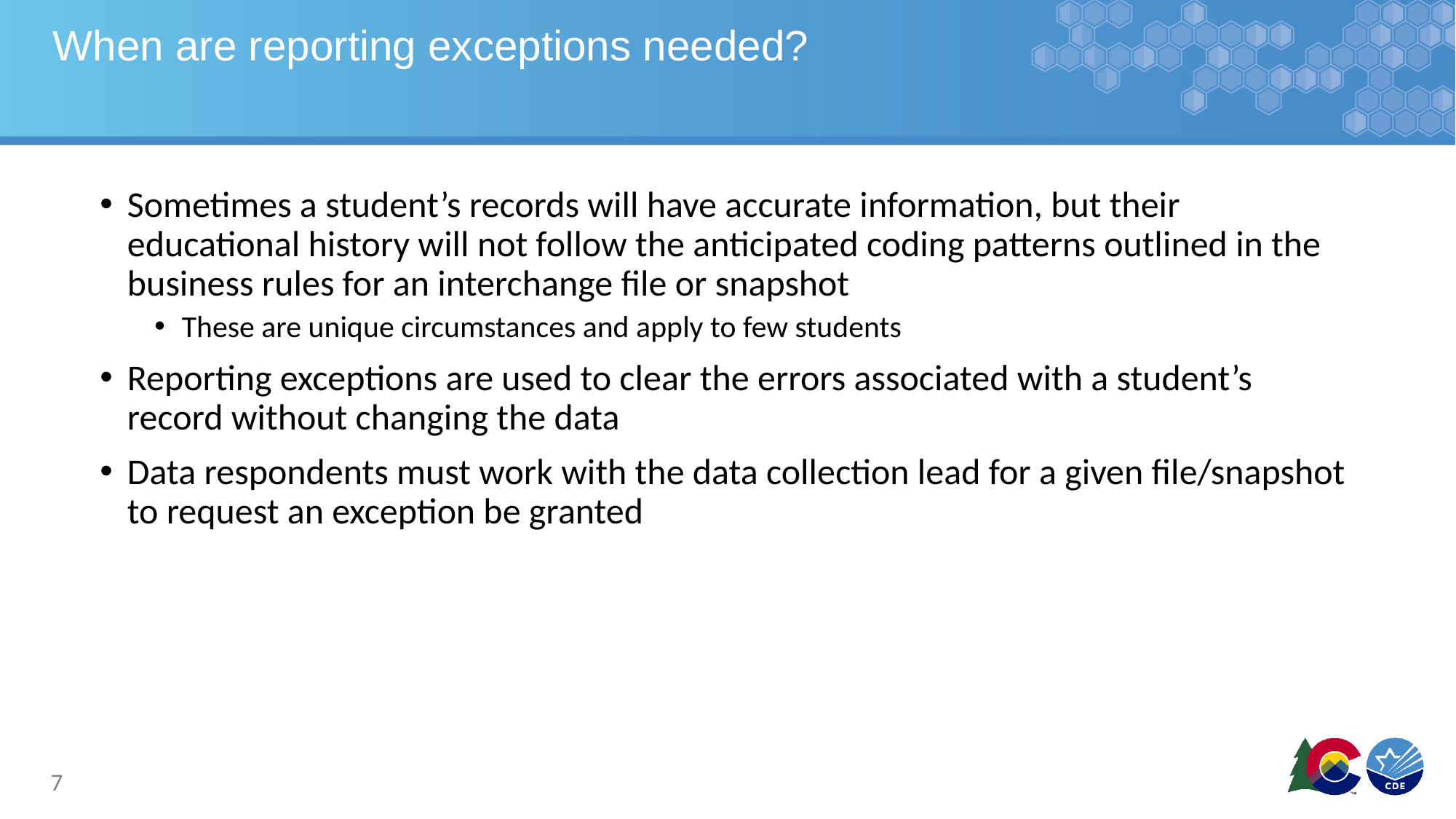

# When are reporting exceptions needed?
Sometimes a student’s records will have accurate information, but their educational history will not follow the anticipated coding patterns outlined in the business rules for an interchange file or snapshot
These are unique circumstances and apply to few students
Reporting exceptions are used to clear the errors associated with a student’s record without changing the data
Data respondents must work with the data collection lead for a given file/snapshot to request an exception be granted
7